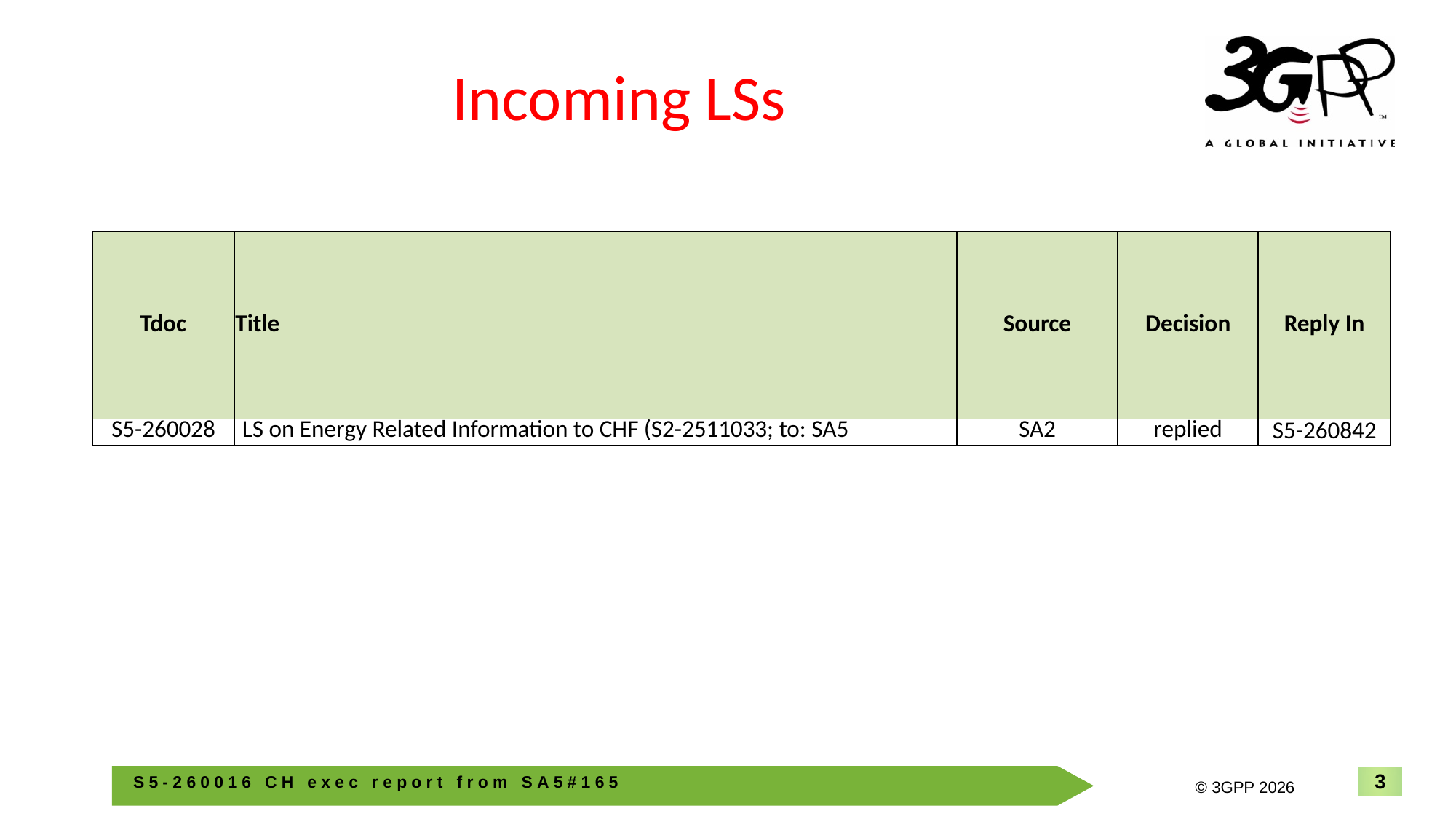

# Incoming LSs
| Tdoc | Title | Source | Decision | Reply In |
| --- | --- | --- | --- | --- |
| S5-260028 | LS on Energy Related Information to CHF (S2-2511033; to: SA5 | SA2 | replied | S5-260842 |